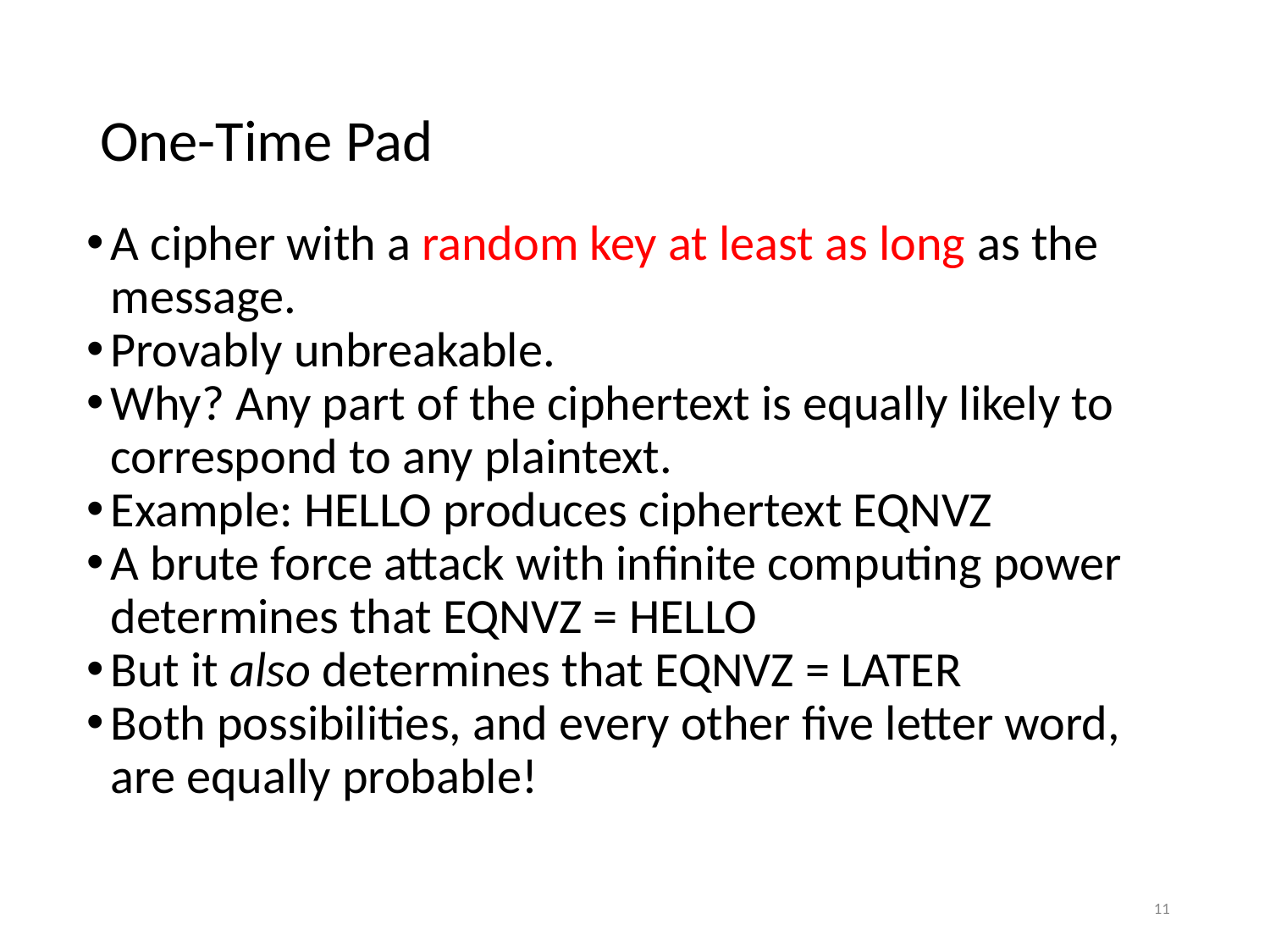

# One-Time Pad
A cipher with a random key at least as long as the message.
Provably unbreakable.
Why? Any part of the ciphertext is equally likely to correspond to any plaintext.
Example: HELLO produces ciphertext EQNVZ
A brute force attack with infinite computing power determines that EQNVZ = HELLO
But it also determines that EQNVZ = LATER
Both possibilities, and every other five letter word, are equally probable!
11